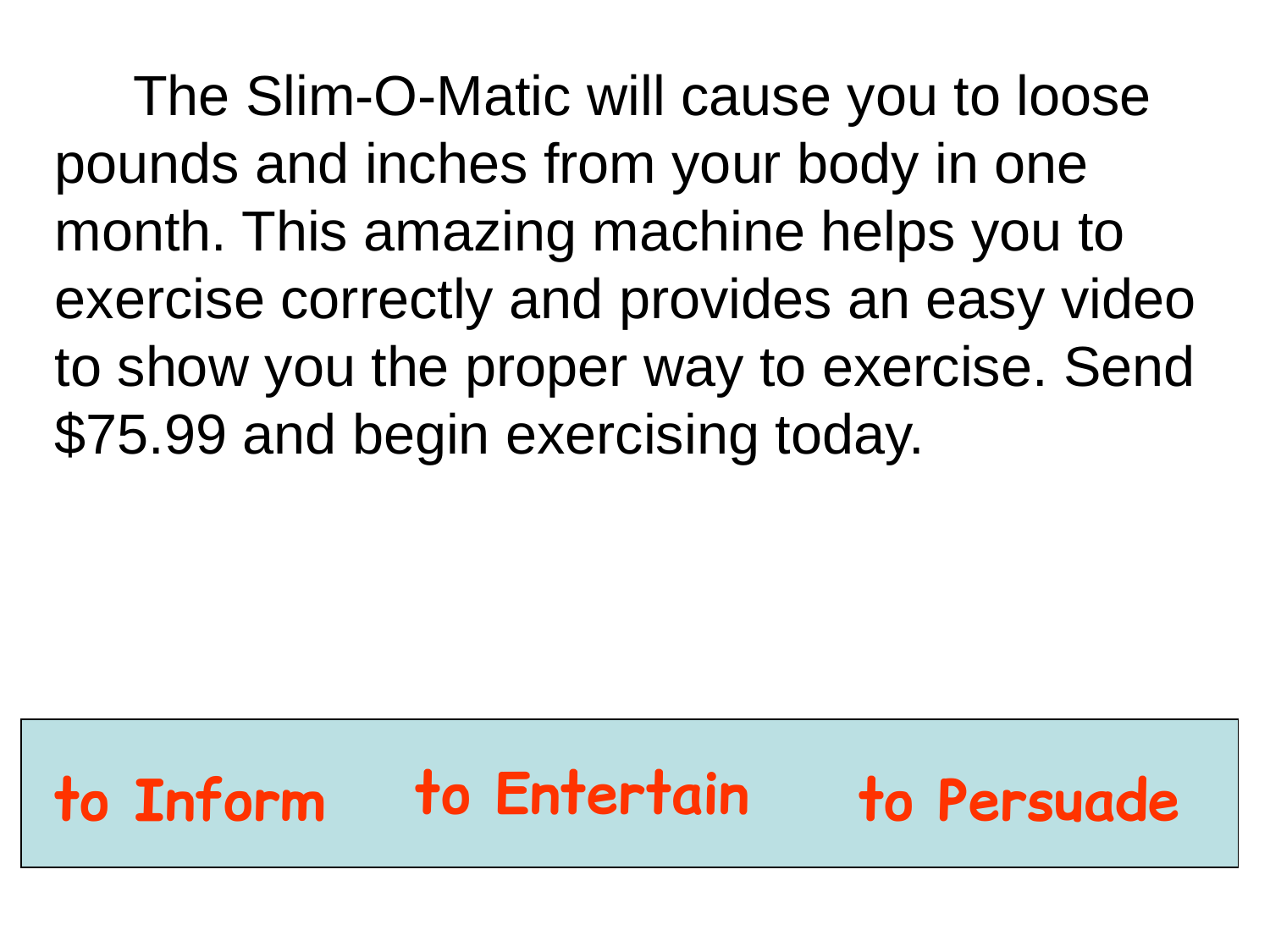

The Slim-O-Matic will cause you to loose pounds and inches from your body in one month. This amazing machine helps you to exercise correctly and provides an easy video to show you the proper way to exercise. Send $75.99 and begin exercising today.
 to Inform

 to Persuade
to Entertain